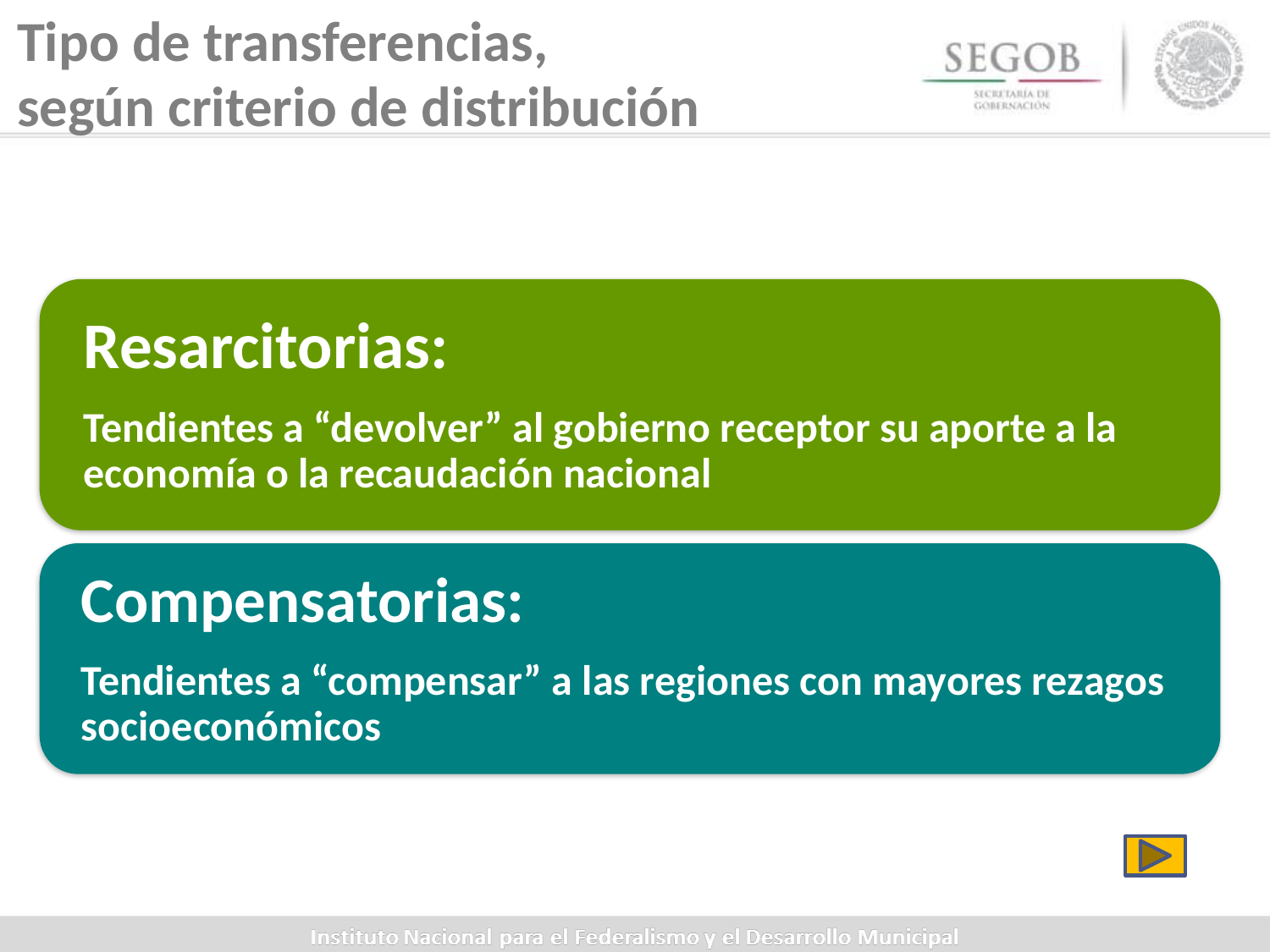

Tipo de transferencias,
según criterio de distribución
Resarcitorias:
Tendientes a “devolver” al gobierno receptor su aporte a la economía o la recaudación nacional
Compensatorias:
Tendientes a “compensar” a las regiones con mayores rezagos socioeconómicos